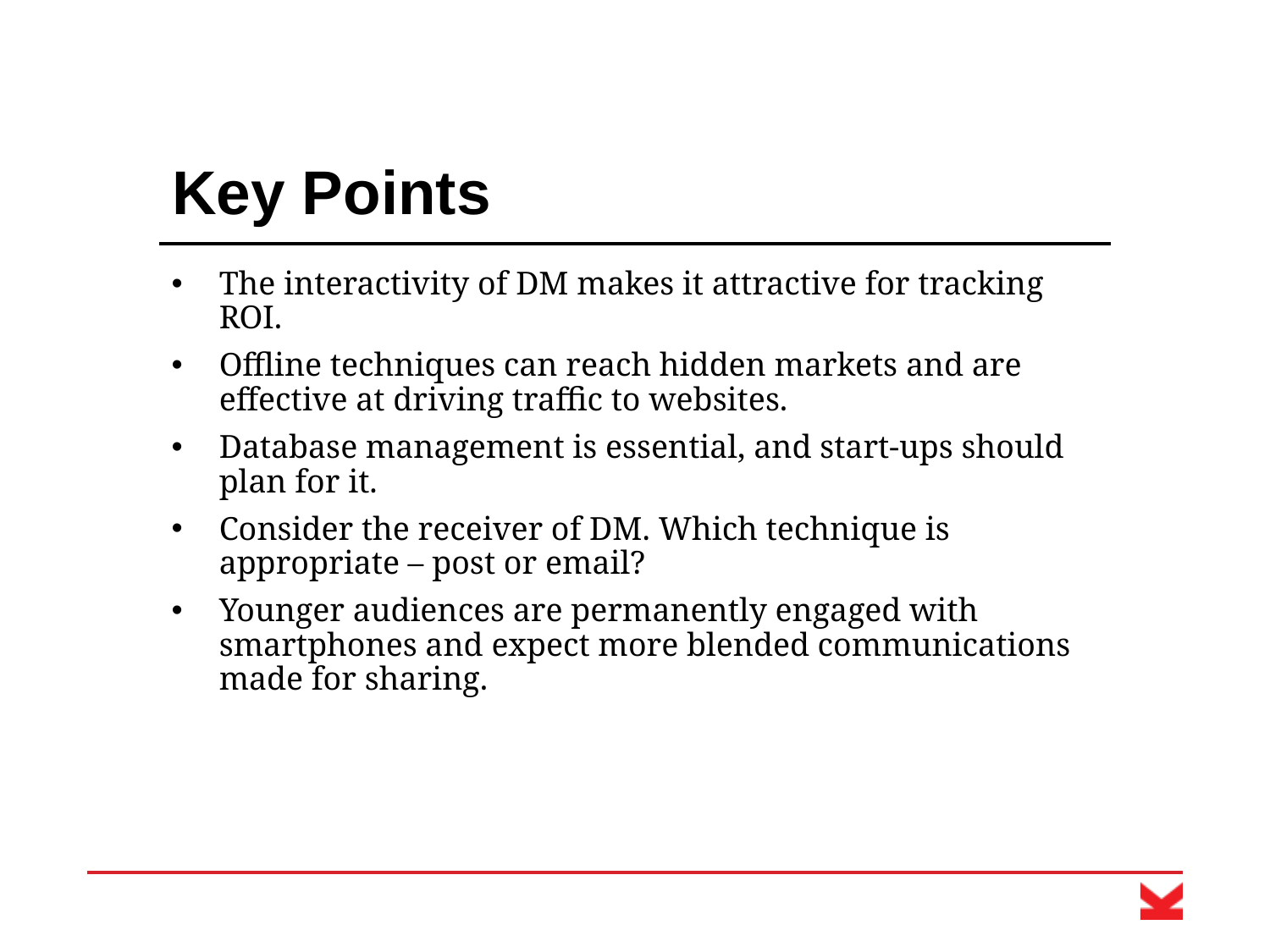

# Key Points
The interactivity of DM makes it attractive for tracking ROI.
Offline techniques can reach hidden markets and are effective at driving traffic to websites.
Database management is essential, and start-ups should plan for it.
Consider the receiver of DM. Which technique is appropriate – post or email?
Younger audiences are permanently engaged with smartphones and expect more blended communications made for sharing.